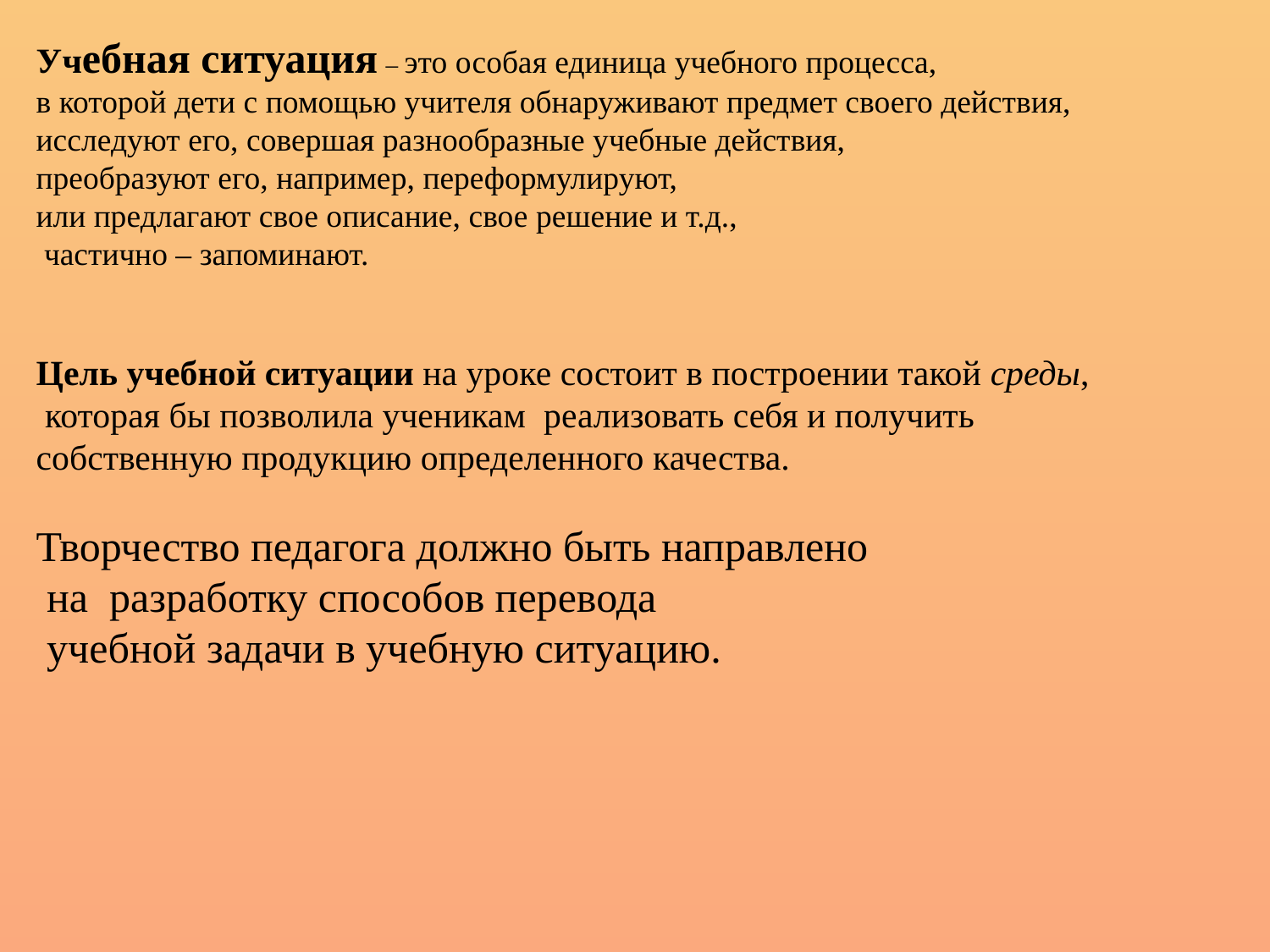

Учебная ситуация – это особая единица учебного процесса,
в которой дети с помощью учителя обнаруживают предмет своего действия,
исследуют его, совершая разнообразные учебные действия,
преобразуют его, например, переформулируют,
или предлагают свое описание, свое решение и т.д.,
 частично – запоминают.

Цель учебной ситуации на уроке состоит в построении такой среды,
 которая бы позволила ученикам  реализовать себя и получить
собственную продукцию определенного качества.

Творчество педагога должно быть направлено
 на  разработку способов перевода
 учебной задачи в учебную ситуацию.